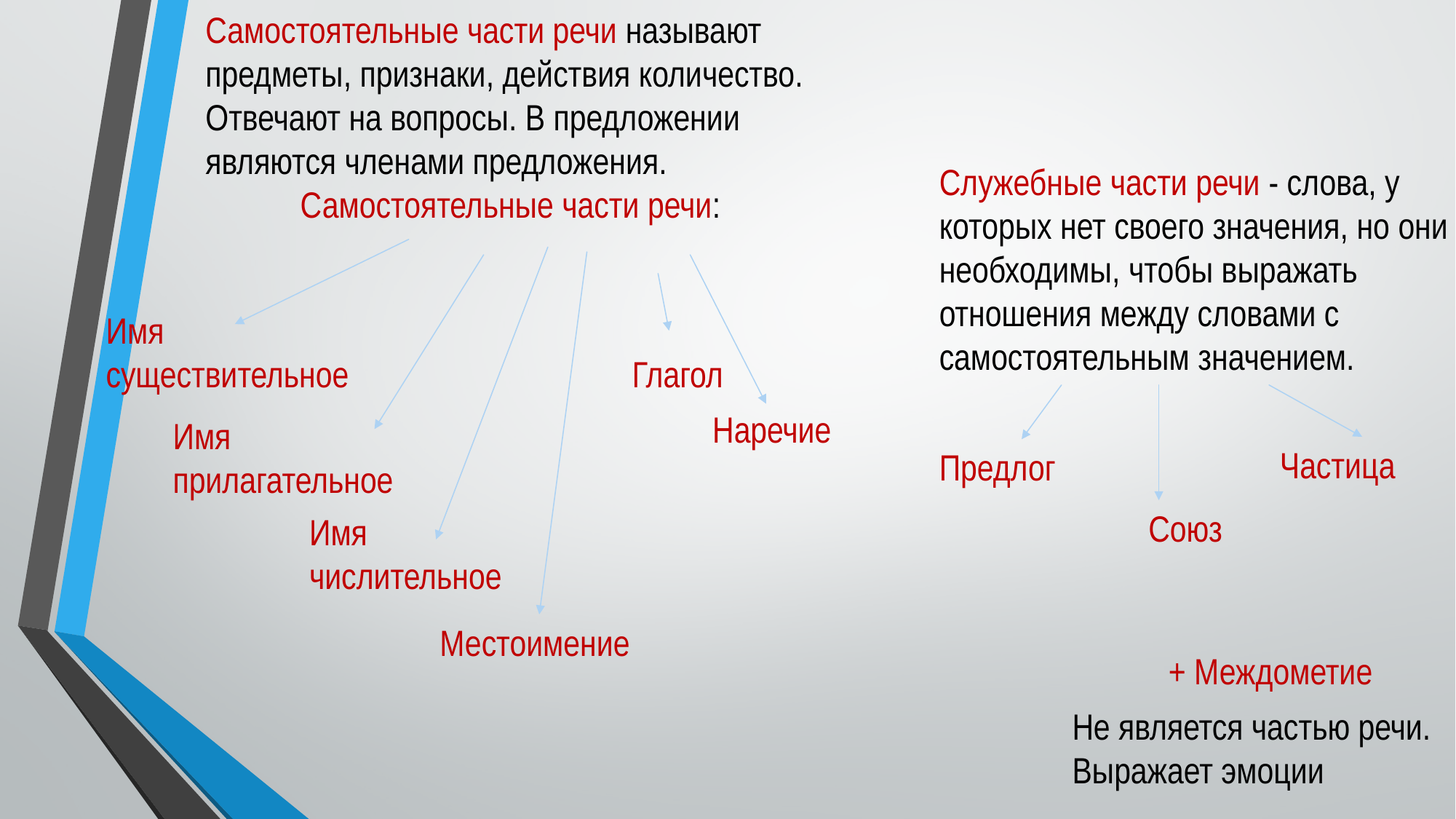

Самостоятельные части речи называют предметы, признаки, действия количество.
Отвечают на вопросы. В предложении являются членами предложения.
Самостоятельные части речи:
Служебные части речи - слова, у которых нет своего значения, но они необходимы, чтобы выражать отношения между словами с самостоятельным значением.
Имя существительное
Глагол
Наречие
Имя прилагательное
Частица
Предлог
Союз
Имя числительное
Местоимение
+ Междометие
Не является частью речи. Выражает эмоции